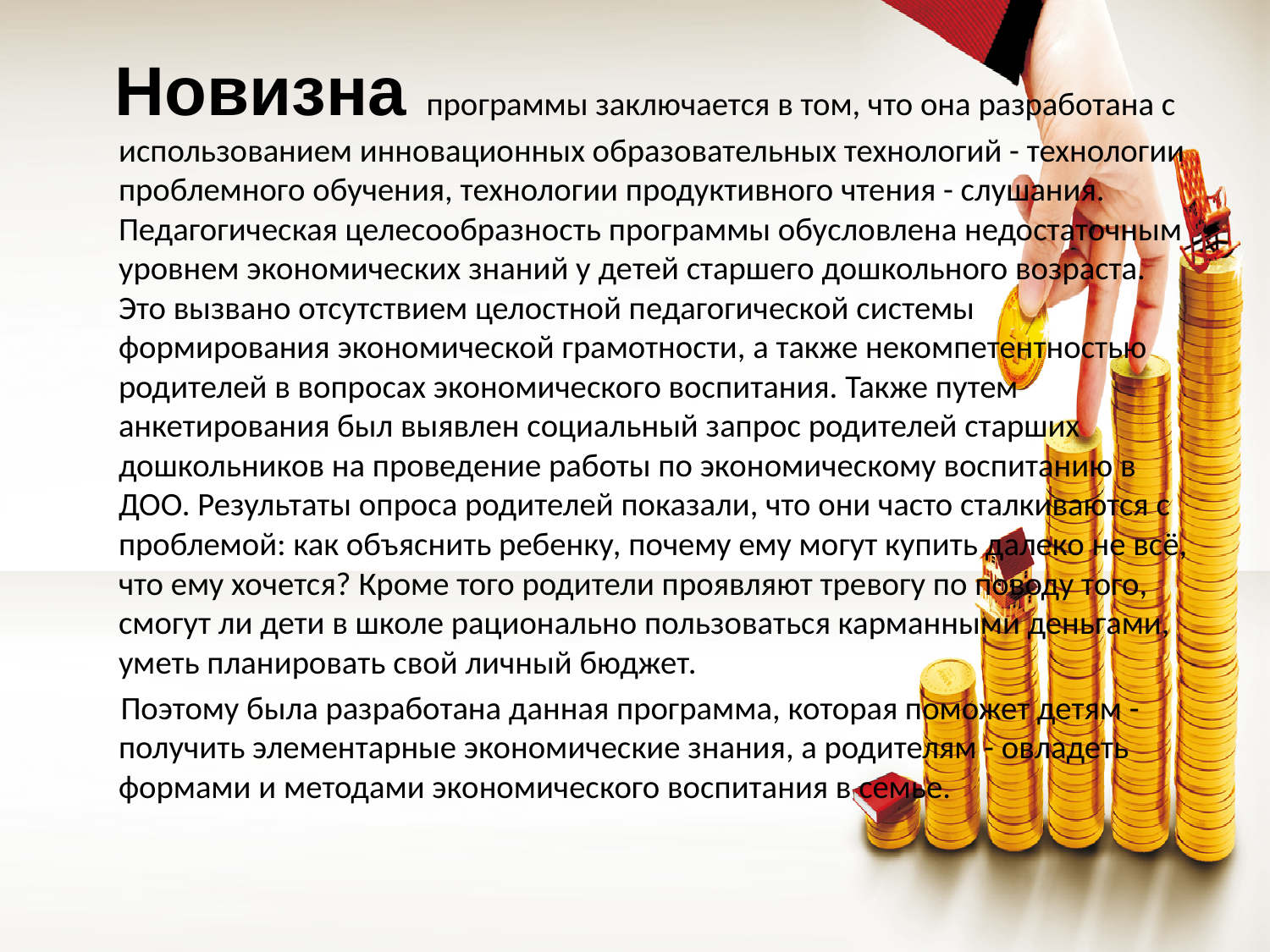

#
  Новизна программы заключается в том, что она разработана с использованием инновационных образовательных технологий - технологии проблемного обучения, технологии продуктивного чтения - слушания. Педагогическая целесообразность программы обусловлена недостаточным уровнем экономических знаний у детей старшего дошкольного возраста. Это вызвано отсутствием целостной педагогической системы формирования экономической грамотности, а также некомпетентностью родителей в вопросах экономического воспитания. Также путем анкетирования был выявлен социальный запрос родителей старших дошкольников на проведение работы по экономическому воспитанию в ДОО. Результаты опроса родителей показали, что они часто сталкиваются с проблемой: как объяснить ребенку, почему ему могут купить далеко не всё, что ему хочется? Кроме того родители проявляют тревогу по поводу того, смогут ли дети в школе рационально пользоваться карманными деньгами, уметь планировать свой личный бюджет.
      Поэтому была разработана данная программа, которая поможет детям - получить элементарные экономические знания, а родителям - овладеть формами и методами экономического воспитания в семье.